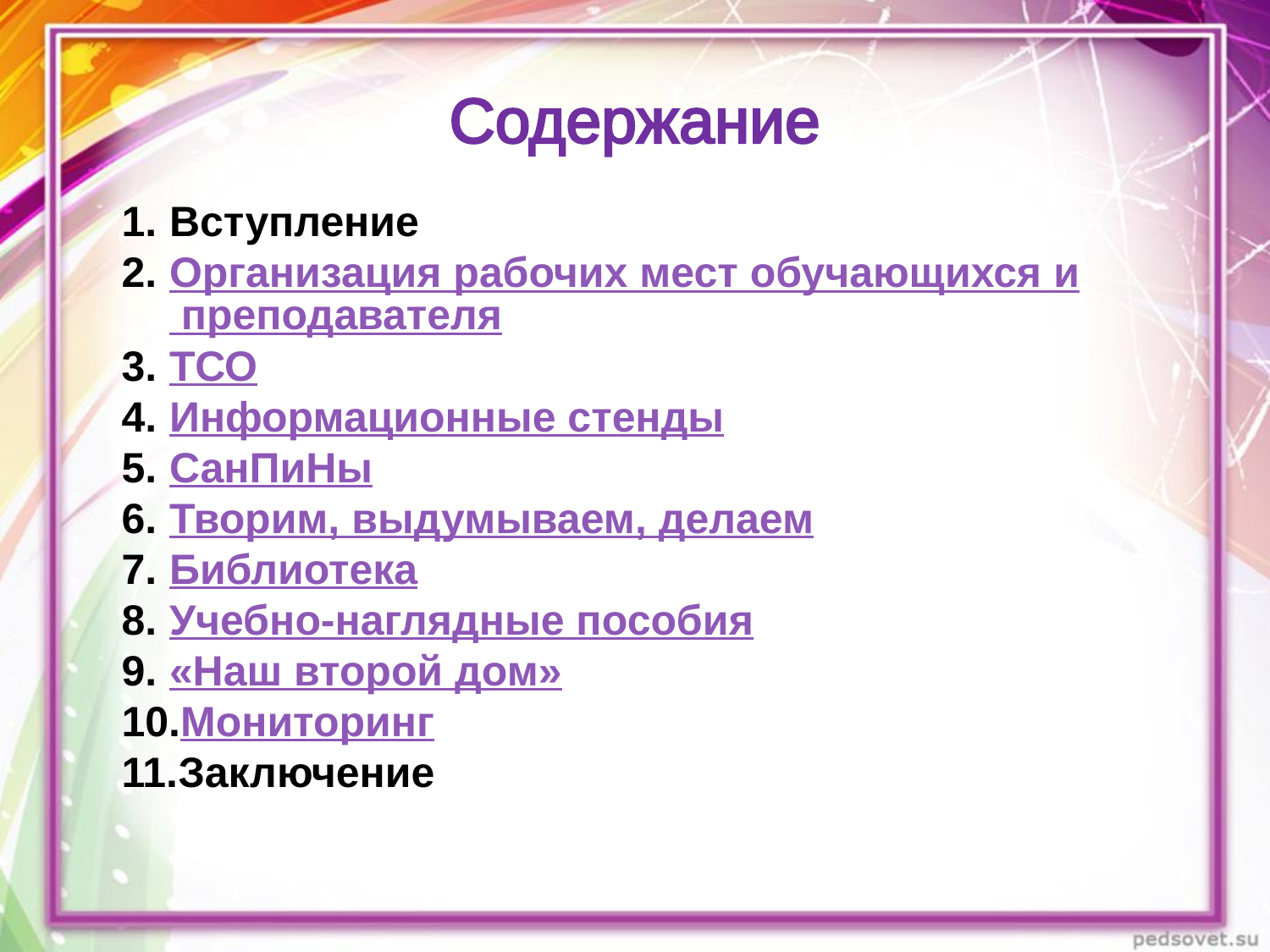

# Содержание
Вступление
Организация рабочих мест обучающихся и преподавателя
ТСО
Информационные стенды
СанПиНы
Творим, выдумываем, делаем
Библиотека
Учебно-наглядные пособия
«Наш второй дом»
Мониторинг
Заключение